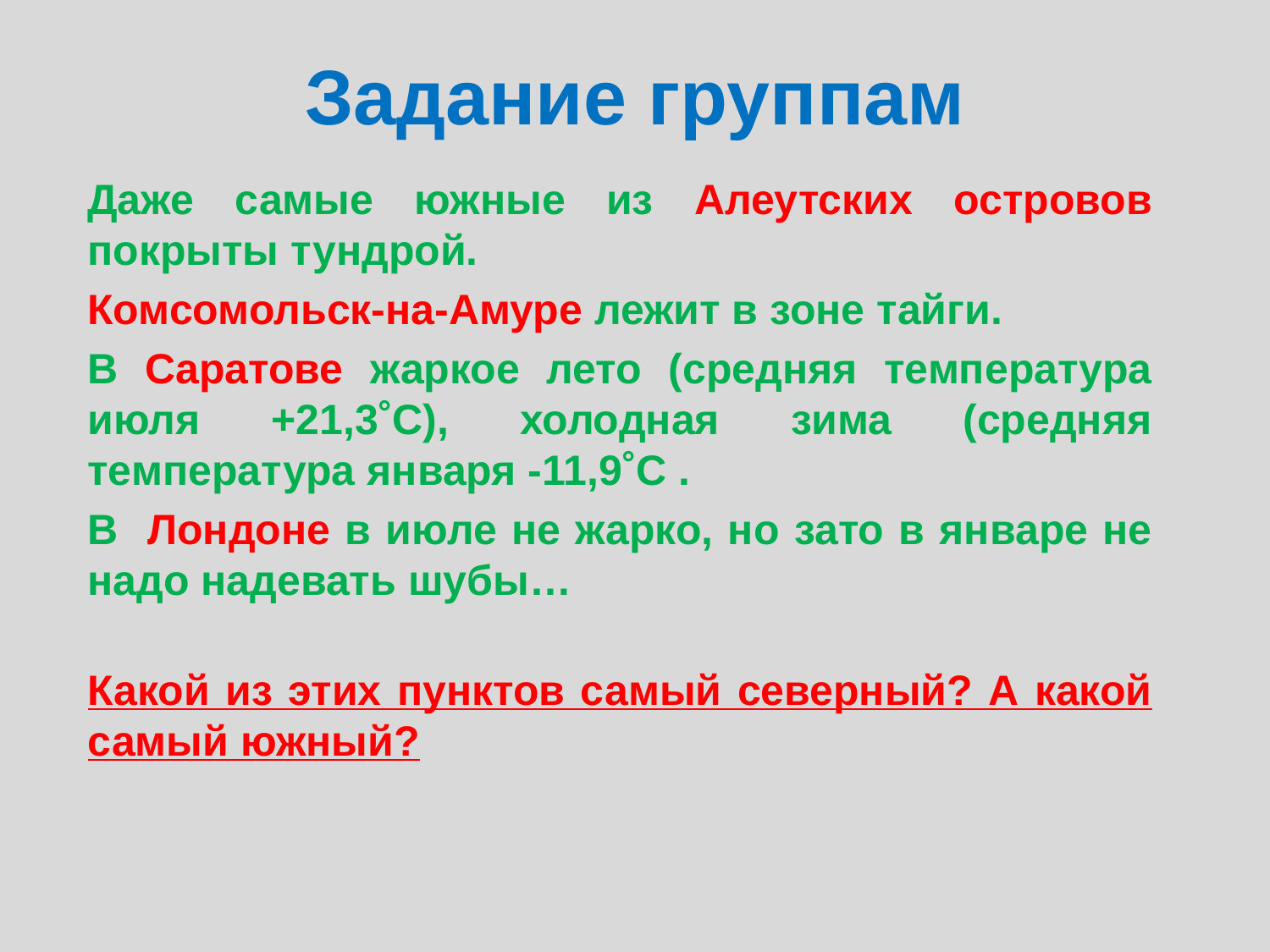

# Задание группам
Даже самые южные из Алеутских островов покрыты тундрой.
Комсомольск-на-Амуре лежит в зоне тайги.
В Саратове жаркое лето (средняя температура июля +21,3˚С), холодная зима (средняя температура января -11,9˚С .
В  Лондоне в июле не жарко, но зато в январе не надо надевать шубы…
Какой из этих пунктов самый северный? А какой самый южный?